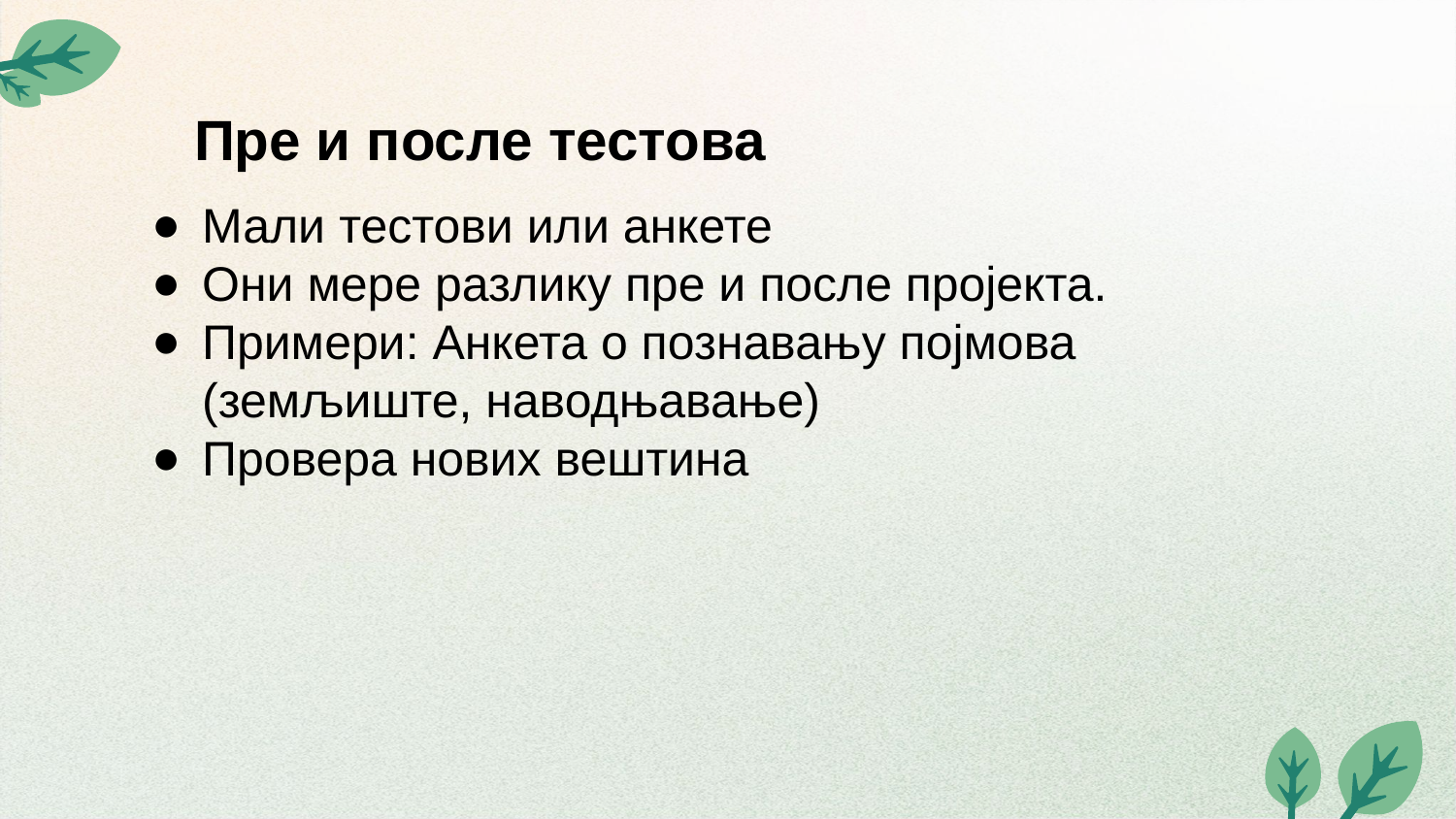

Пре и после тестова
Мали тестови или анкете
Они мере разлику пре и после пројекта.
Примери: Анкета о познавању појмова (земљиште, наводњавање)
Провера нових вештина